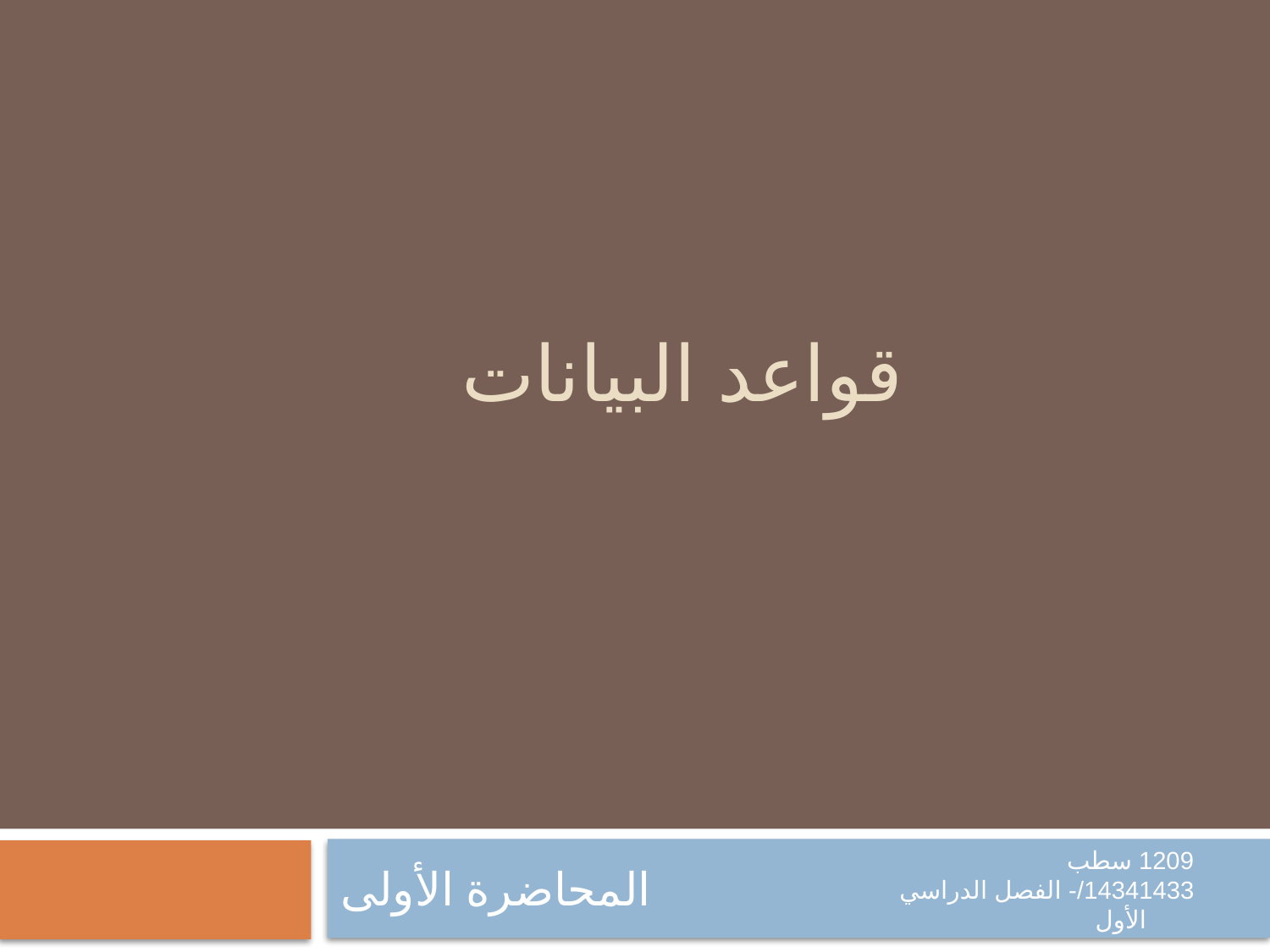

# قواعد البيانات
1209 سطب
1434/- الفصل الدراسي الأول

المحاضرة الأولى